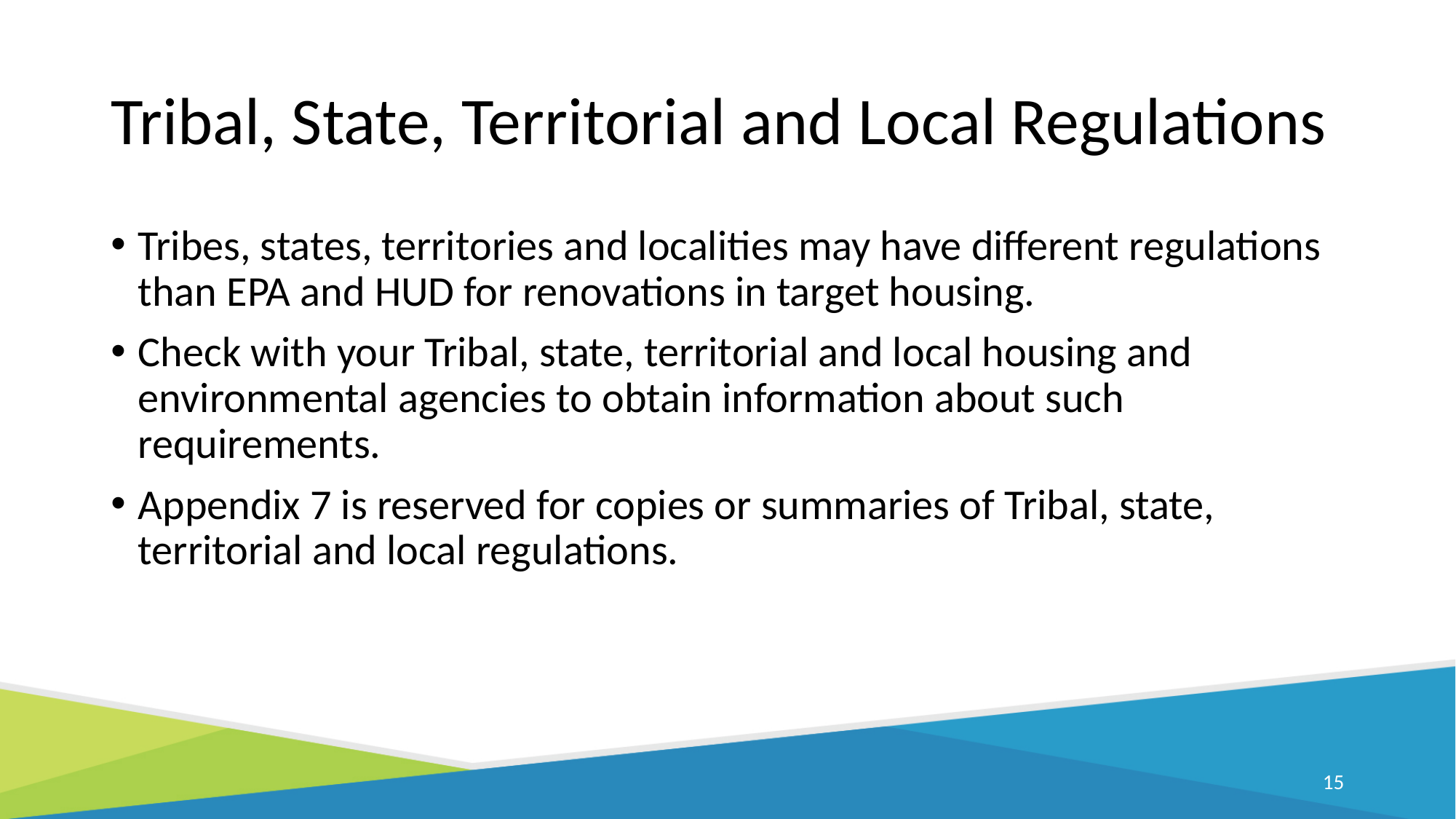

# Tribal, State, Territorial and Local Regulations
Tribes, states, territories and localities may have different regulations than EPA and HUD for renovations in target housing.
Check with your Tribal, state, territorial and local housing and environmental agencies to obtain information about such requirements.
Appendix 7 is reserved for copies or summaries of Tribal, state, territorial and local regulations.

15